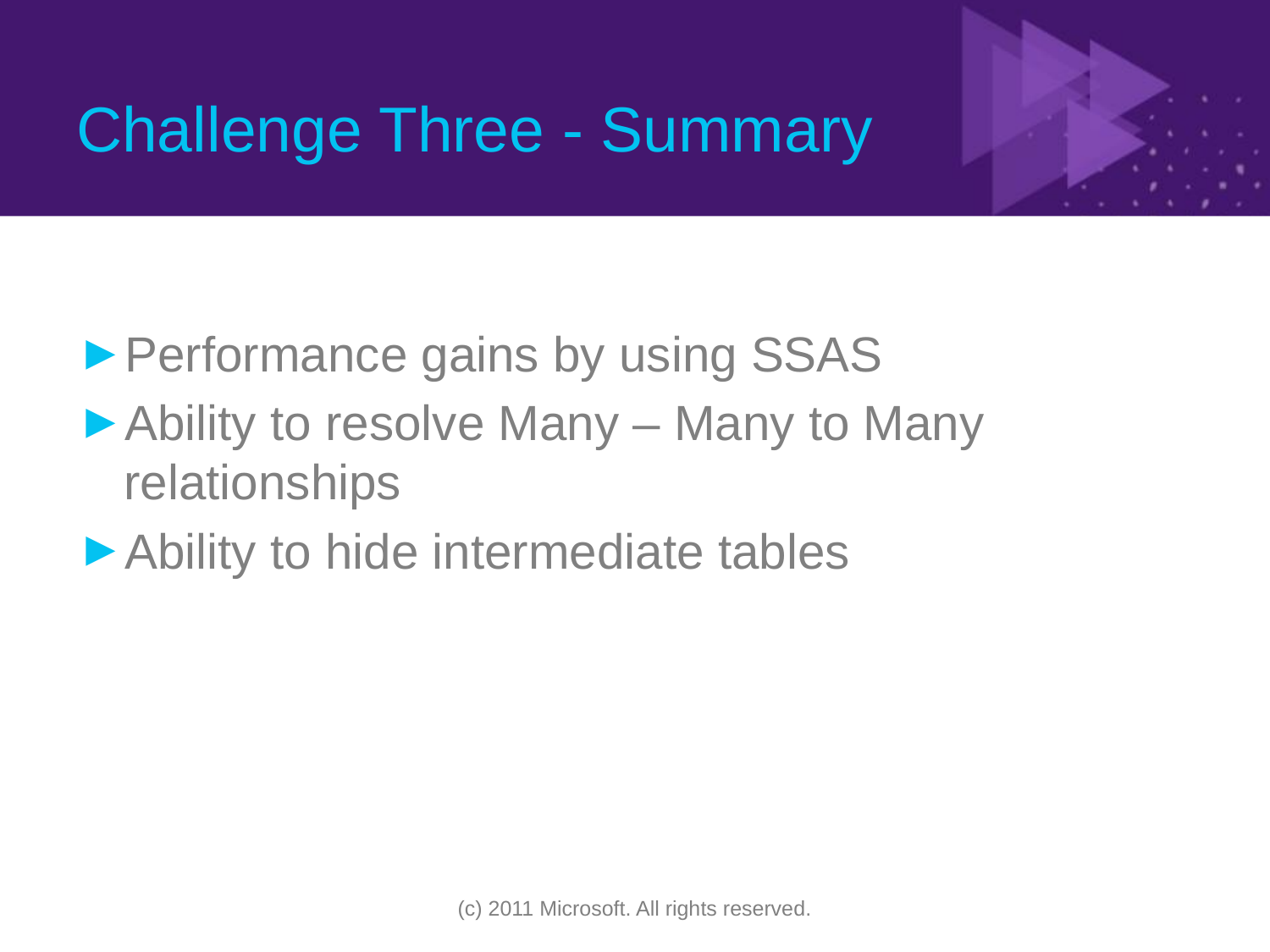

# Challenge Three - Summary
Performance gains by using SSAS
Ability to resolve Many – Many to Many relationships
Ability to hide intermediate tables
(c) 2011 Microsoft. All rights reserved.